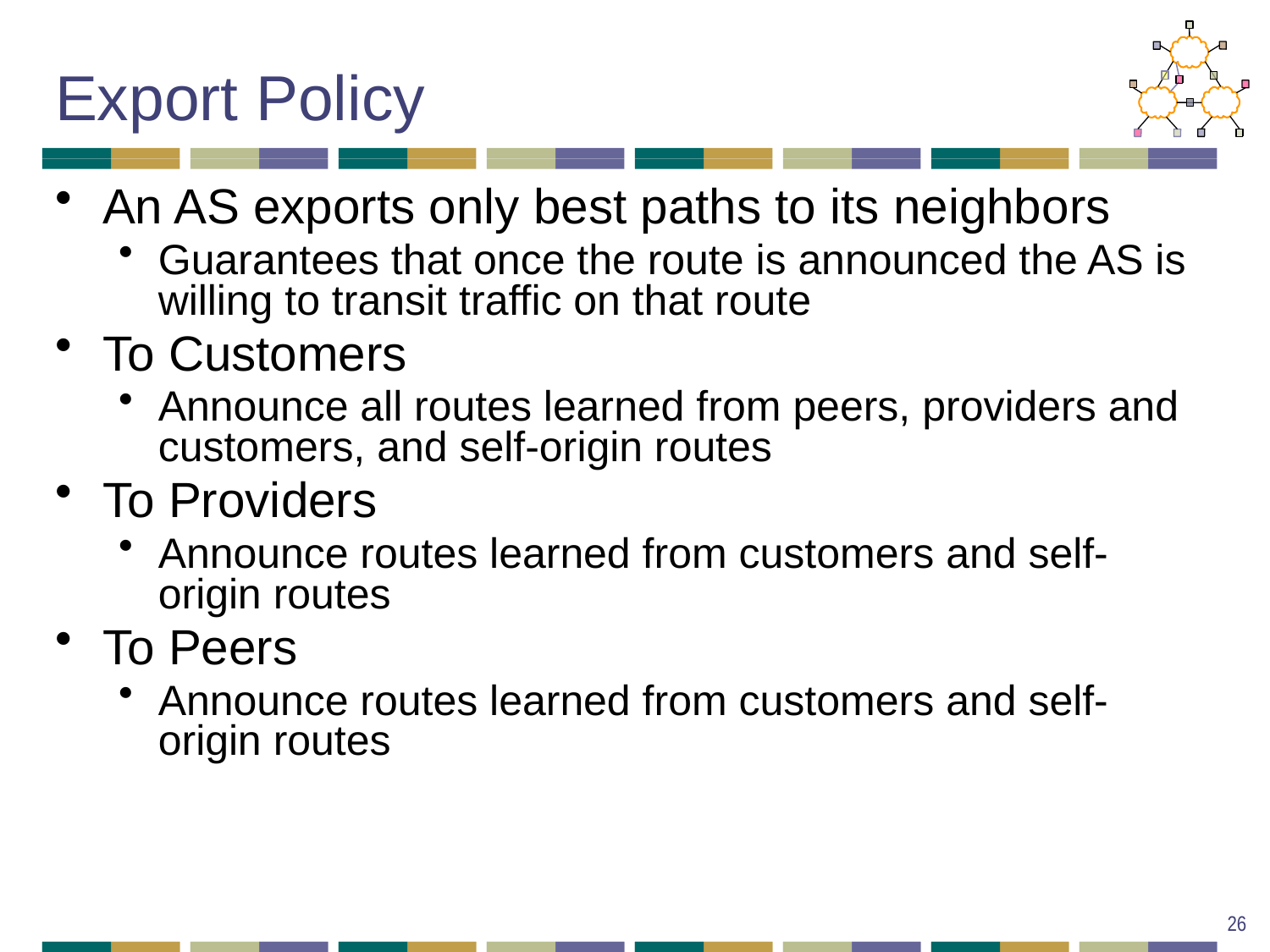

# Export Policy
An AS exports only best paths to its neighbors
Guarantees that once the route is announced the AS is willing to transit traffic on that route
To Customers
Announce all routes learned from peers, providers and customers, and self-origin routes
To Providers
Announce routes learned from customers and self-origin routes
To Peers
Announce routes learned from customers and self-origin routes
26